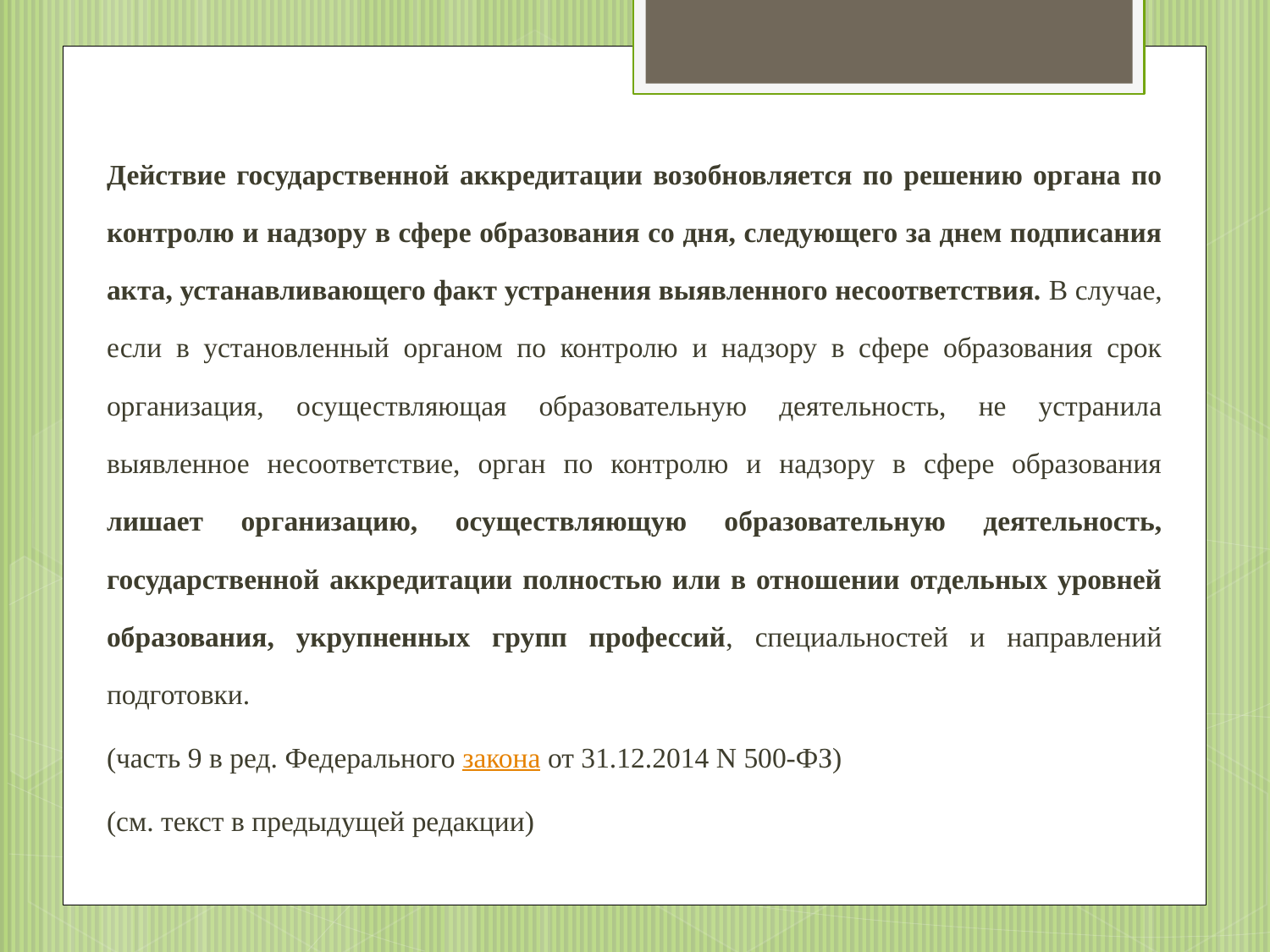

Действие государственной аккредитации возобновляется по решению органа по контролю и надзору в сфере образования со дня, следующего за днем подписания акта, устанавливающего факт устранения выявленного несоответствия. В случае, если в установленный органом по контролю и надзору в сфере образования срок организация, осуществляющая образовательную деятельность, не устранила выявленное несоответствие, орган по контролю и надзору в сфере образования лишает организацию, осуществляющую образовательную деятельность, государственной аккредитации полностью или в отношении отдельных уровней образования, укрупненных групп профессий, специальностей и направлений подготовки.
(часть 9 в ред. Федерального закона от 31.12.2014 N 500-ФЗ)
(см. текст в предыдущей редакции)